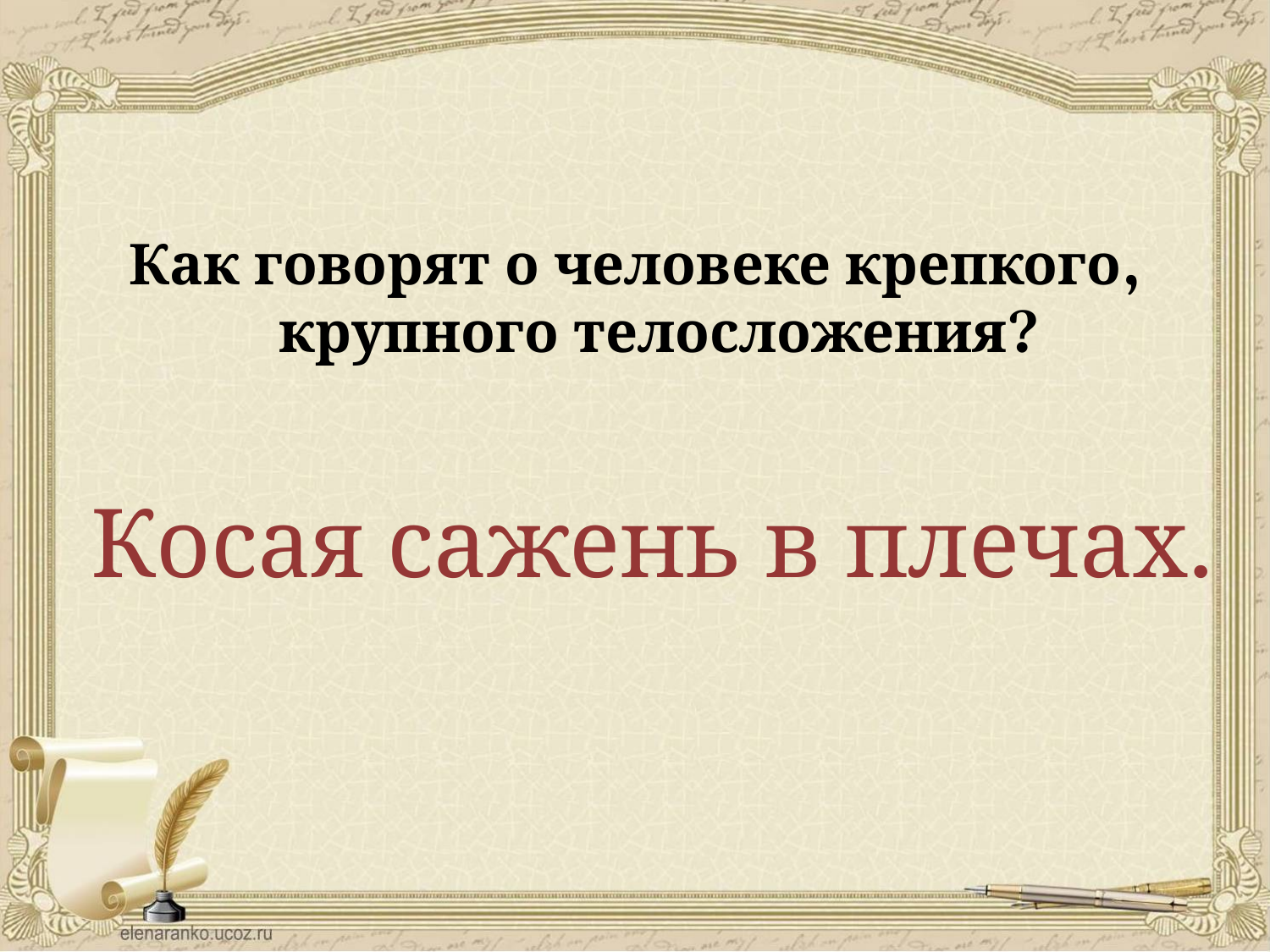

#
Как говорят о человеке крепкого, крупного телосложения?
Косая сажень в плечах.